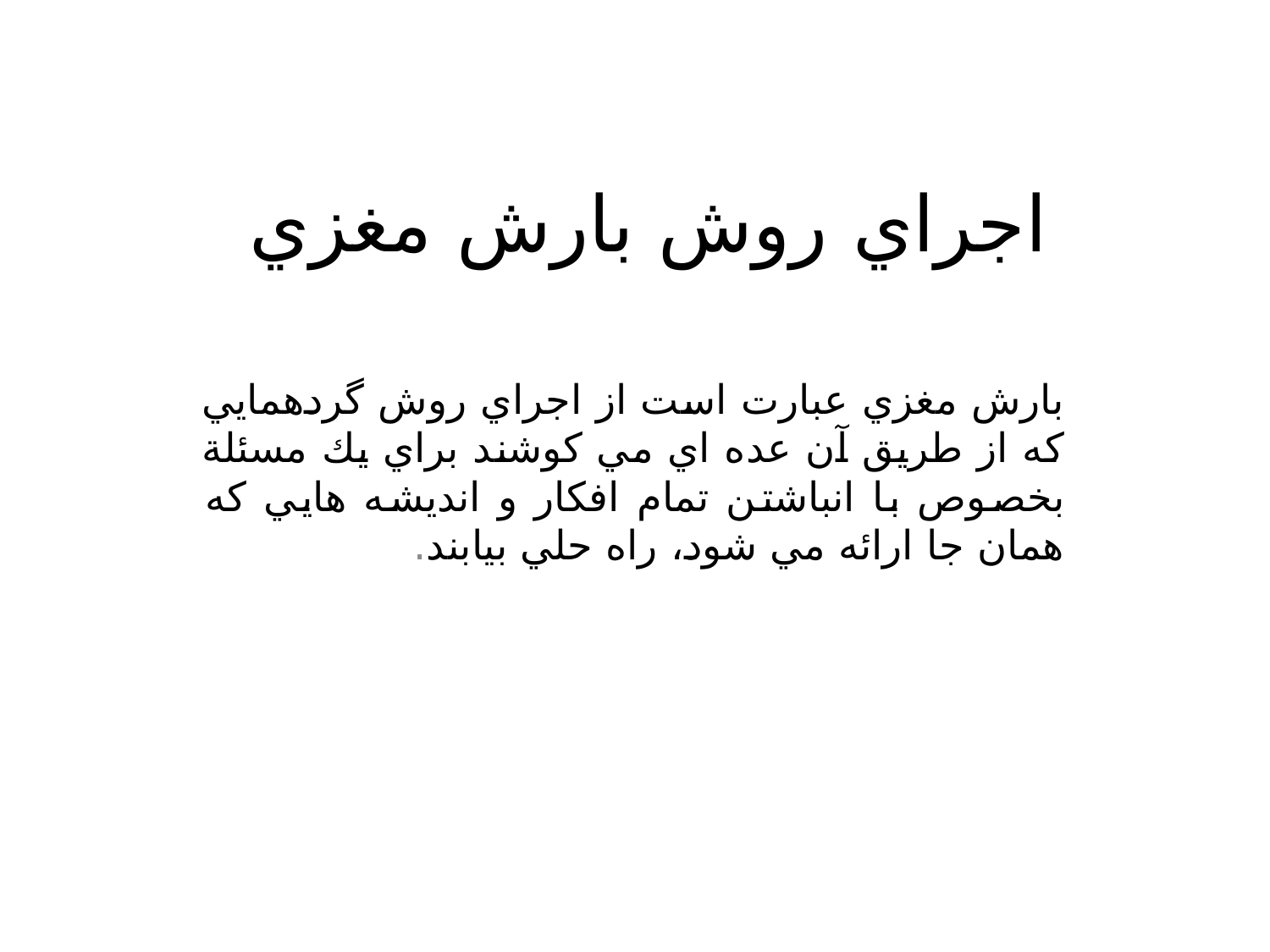

# اجراي روش بارش مغزي
بارش مغزي عبارت است از اجراي روش گردهمايي كه از طريق آن عده اي مي كوشند براي يك مسئلة بخصوص با انباشتن تمام افكار و انديشه هايي كه همان جا ارائه مي شود، راه حلي بيابند.